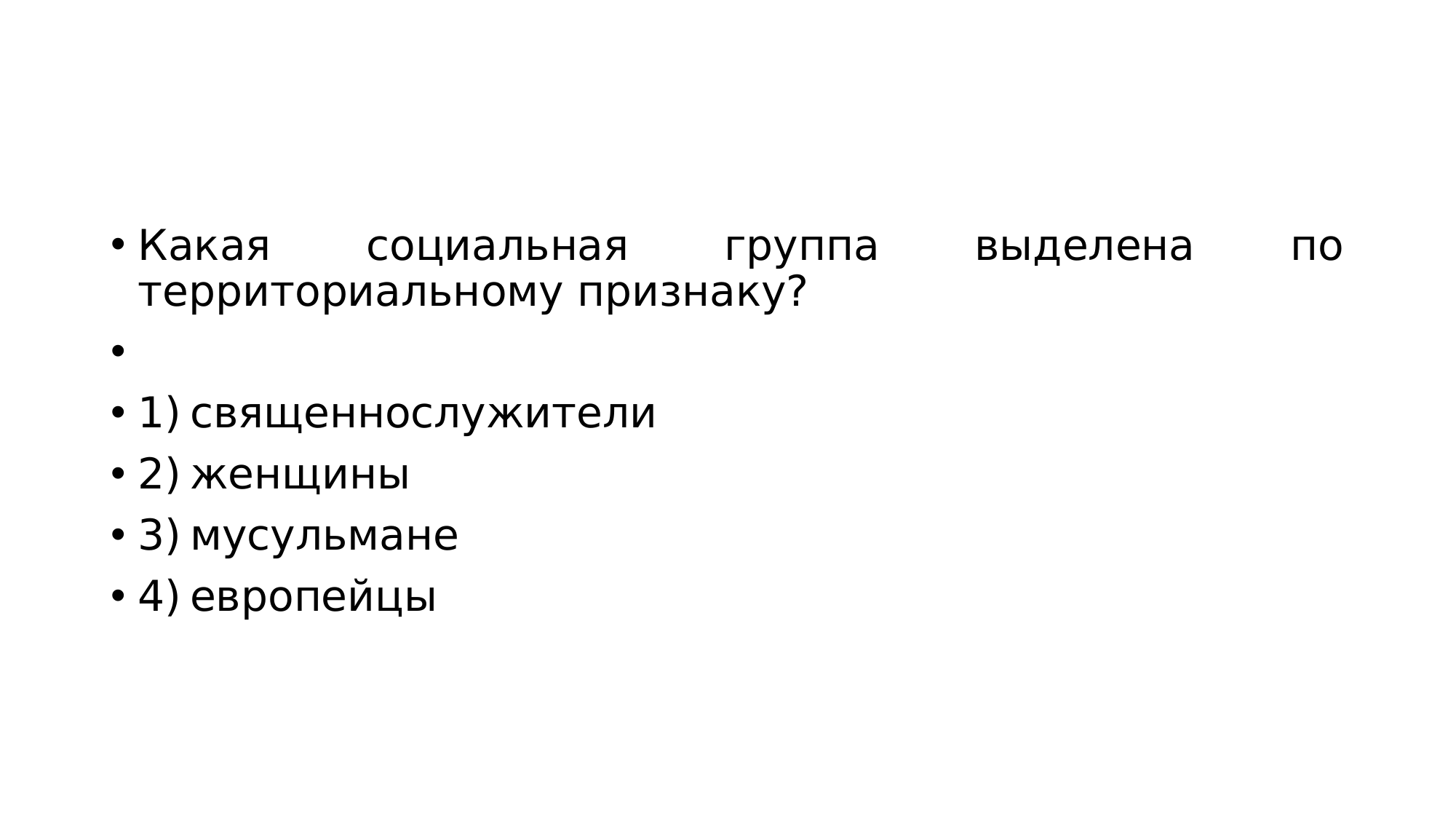

#
Какая социальная группа выделена по территориальному признаку?

1) священнослужители
2) женщины
3) мусульмане
4) европейцы